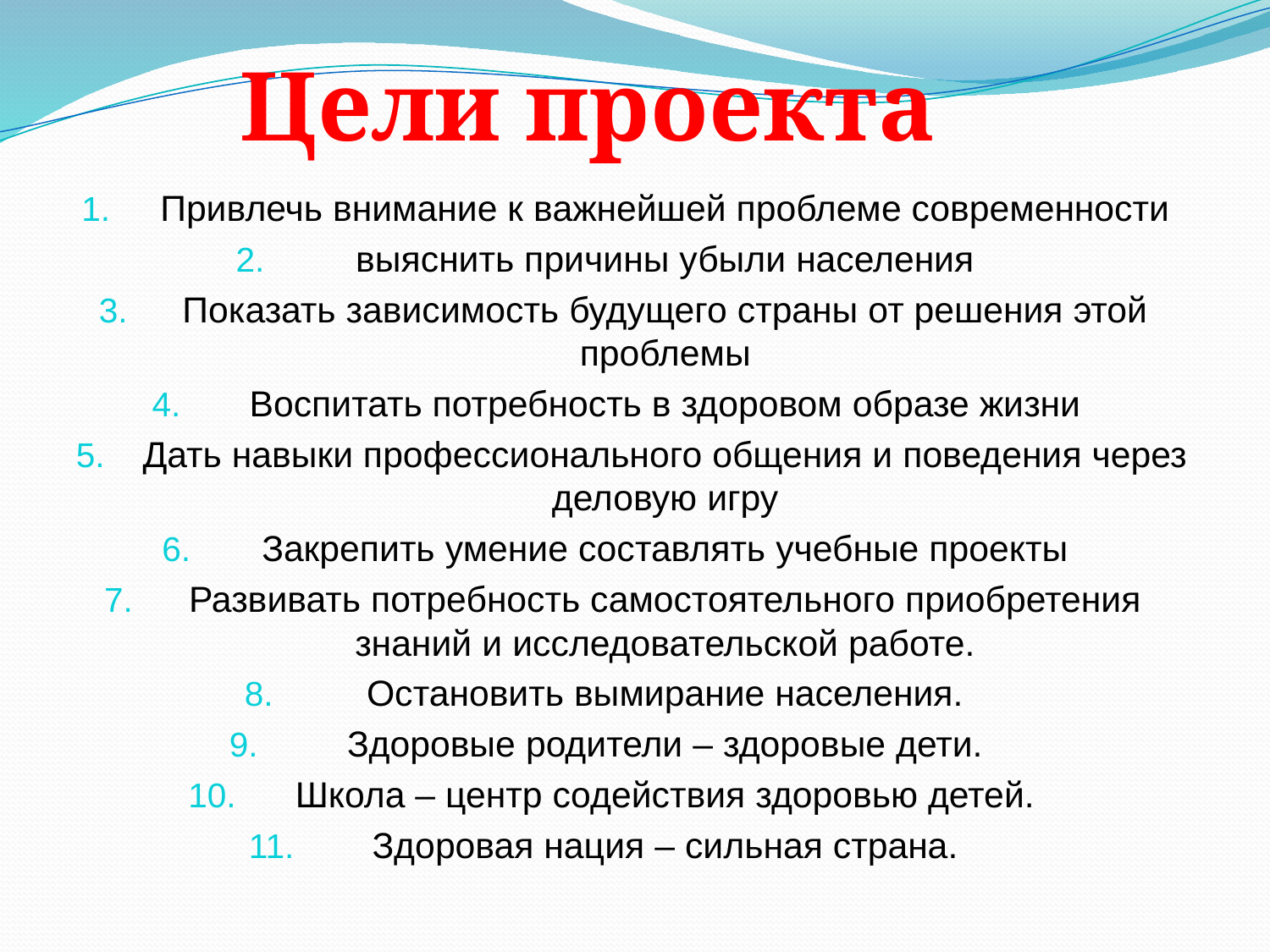

Цели проекта
#
Привлечь внимание к важнейшей проблеме современности
выяснить причины убыли населения
Показать зависимость будущего страны от решения этой проблемы
Воспитать потребность в здоровом образе жизни
Дать навыки профессионального общения и поведения через деловую игру
Закрепить умение составлять учебные проекты
Развивать потребность самостоятельного приобретения знаний и исследовательской работе.
Остановить вымирание населения.
Здоровые родители – здоровые дети.
Школа – центр содействия здоровью детей.
Здоровая нация – сильная страна.